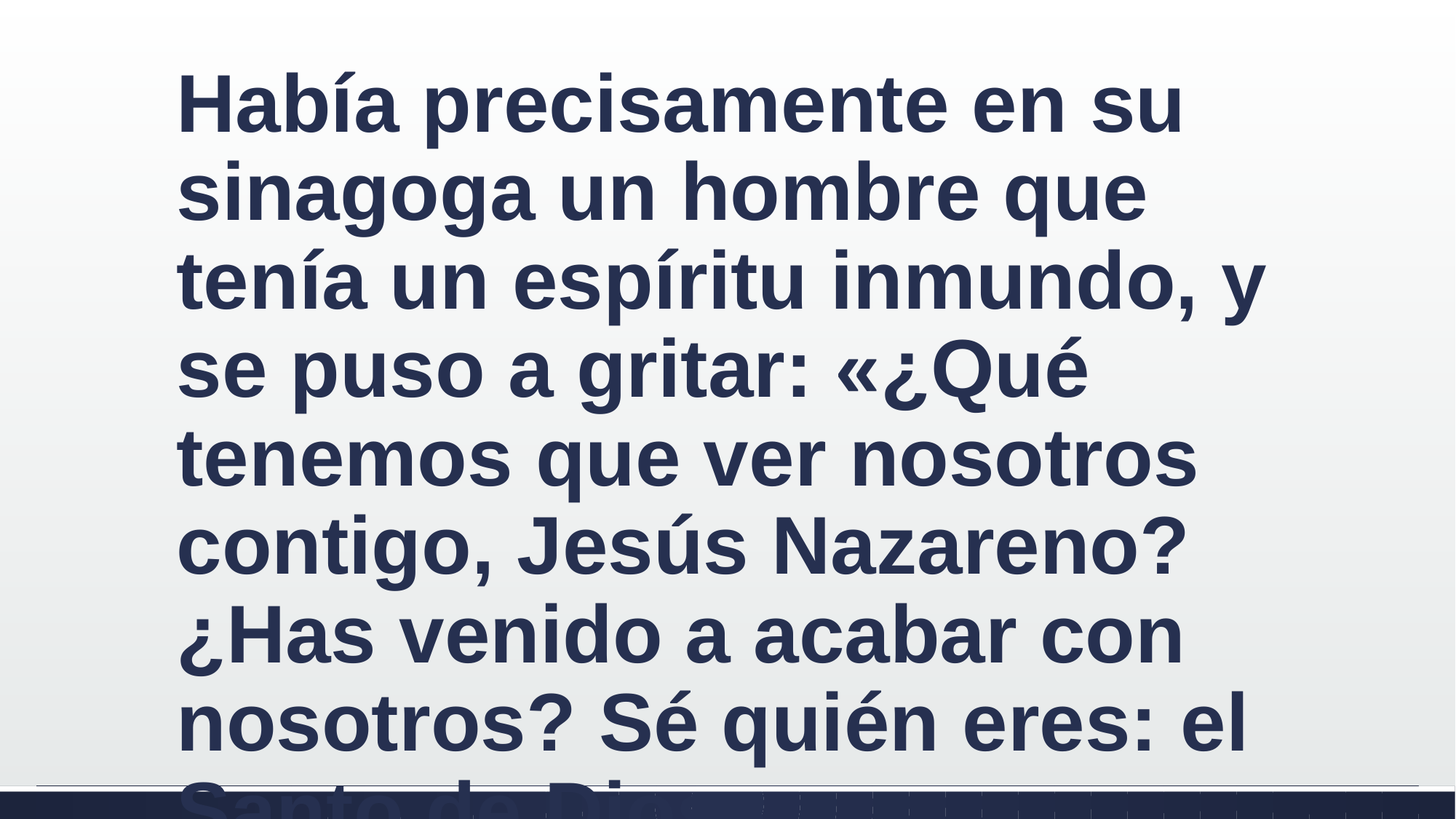

#
Había precisamente en su sinagoga un hombre que tenía un espíritu inmundo, y se puso a gritar: «¿Qué tenemos que ver nosotros contigo, Jesús Nazareno? ¿Has venido a acabar con nosotros? Sé quién eres: el Santo de Dios».